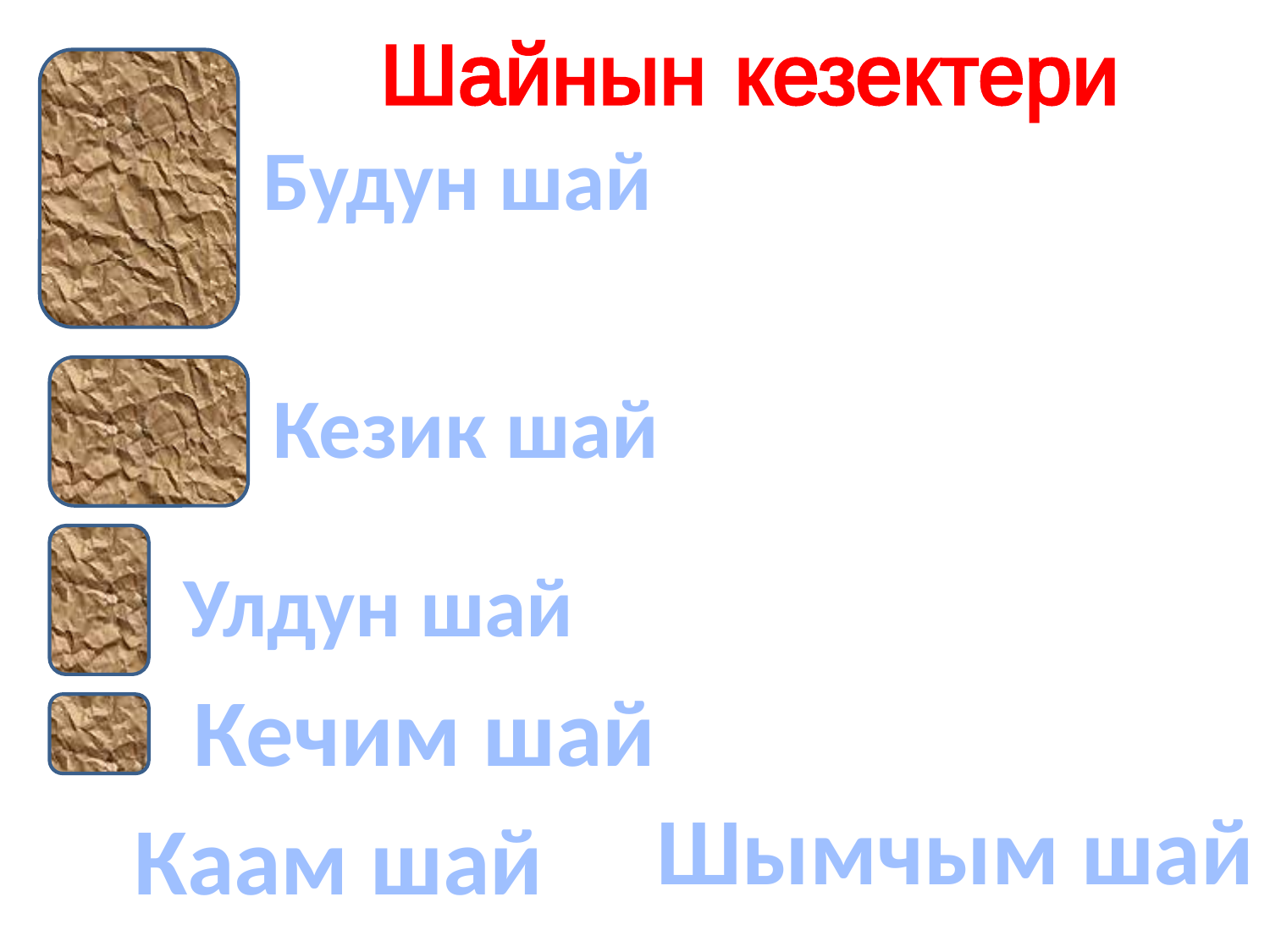

# Шайнын кезектери

Будун шай

Кезик шай

Улдун шай
Кечим шай

Шымчым шай
Каам шай